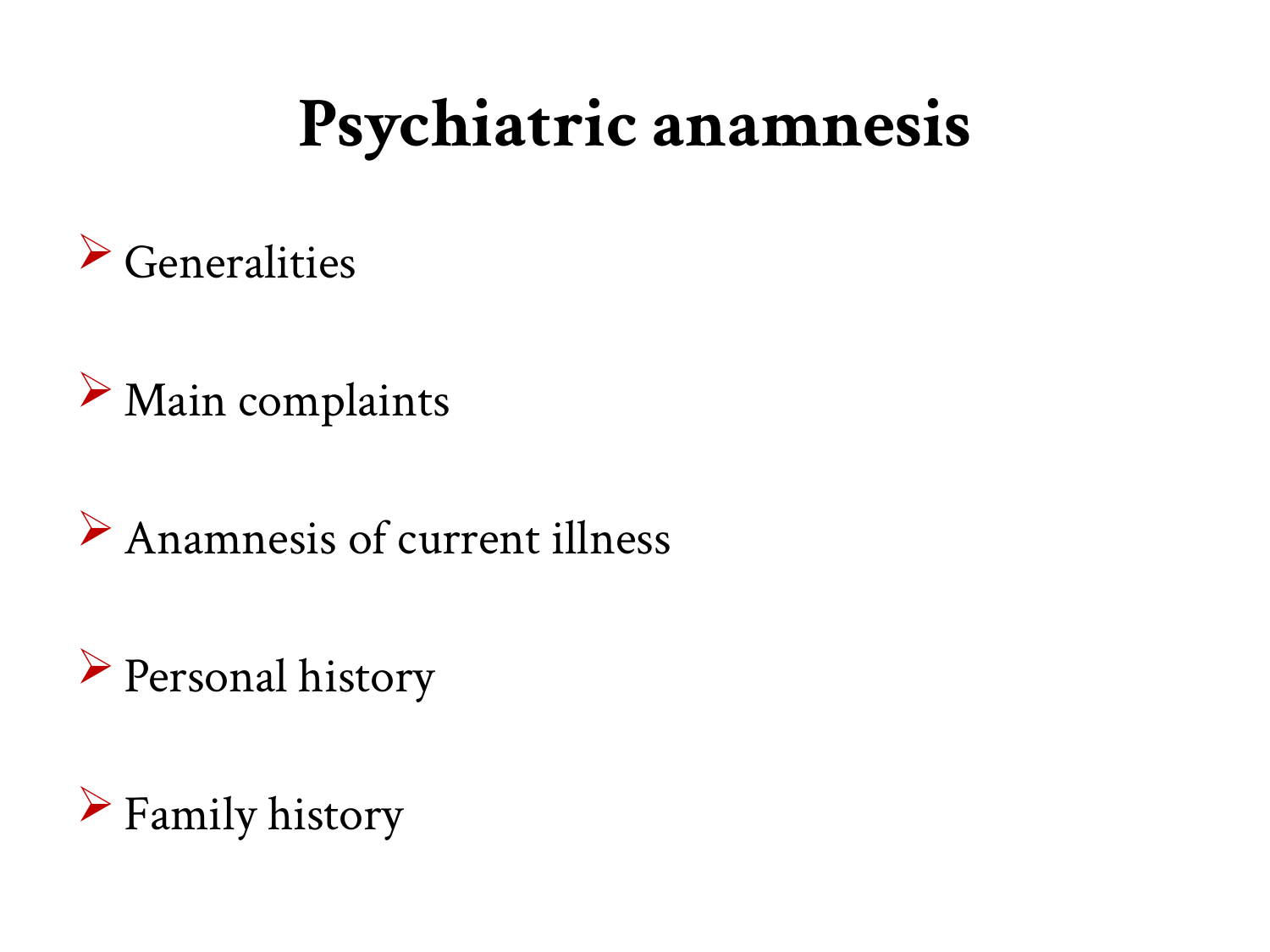

# Psychiatric anamnesis
Generalities

Main complaints

Anamnesis of current illness

Personal history

Family history